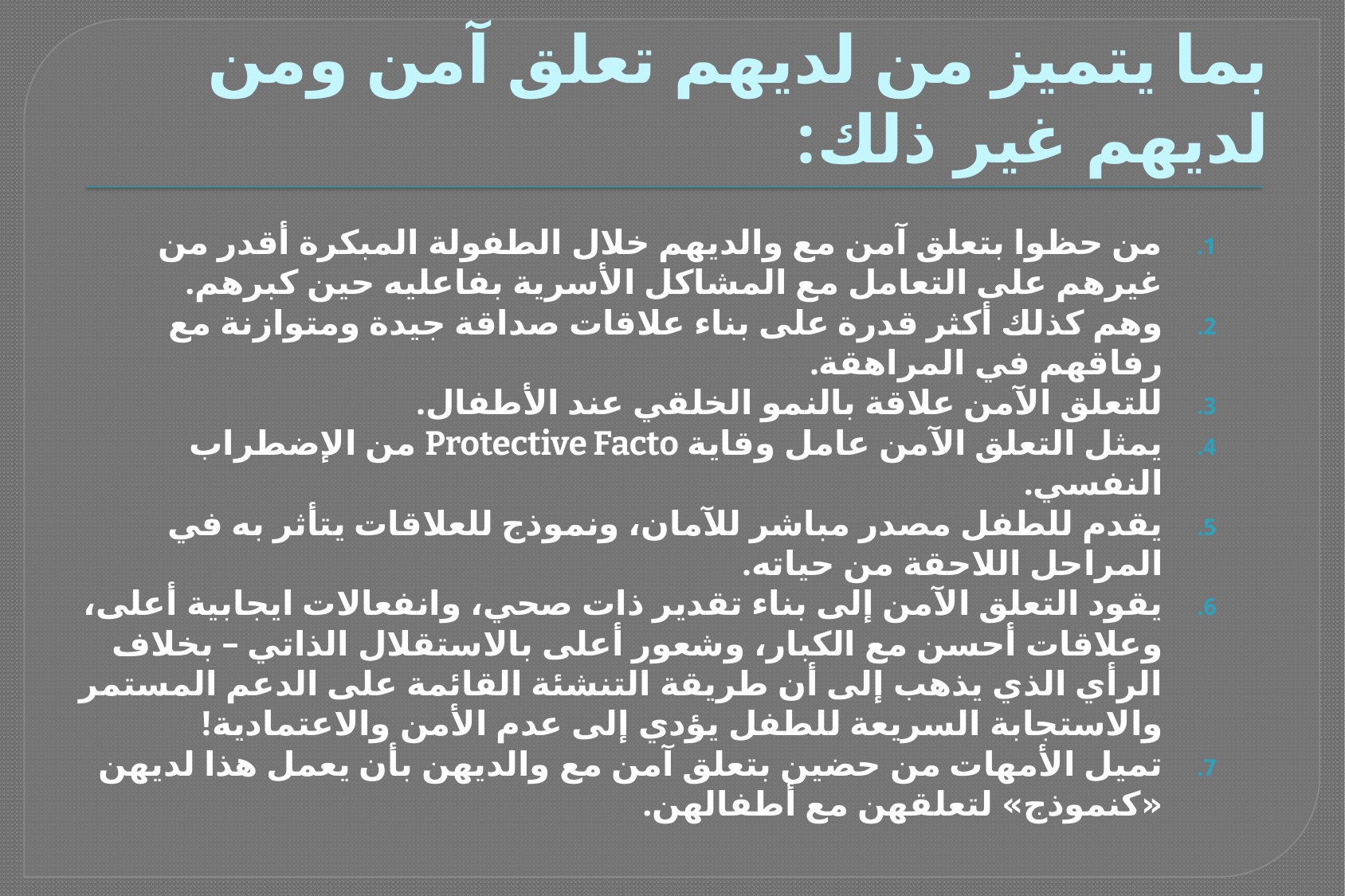

# بما يتميز من لديهم تعلق آمن ومن لديهم غير ذلك:
من حظوا بتعلق آمن مع والديهم خلال الطفولة المبكرة أقدر من غيرهم على التعامل مع المشاكل الأسرية بفاعليه حين كبرهم.
وهم كذلك أكثر قدرة على بناء علاقات صداقة جيدة ومتوازنة مع رفاقهم في المراهقة.
للتعلق الآمن علاقة بالنمو الخلقي عند الأطفال.
يمثل التعلق الآمن عامل وقاية Protective Facto من الإضطراب النفسي.
يقدم للطفل مصدر مباشر للآمان، ونموذج للعلاقات يتأثر به في المراحل اللاحقة من حياته.
يقود التعلق الآمن إلى بناء تقدير ذات صحي، وانفعالات ايجابية أعلى، وعلاقات أحسن مع الكبار، وشعور أعلى بالاستقلال الذاتي – بخلاف الرأي الذي يذهب إلى أن طريقة التنشئة القائمة على الدعم المستمر والاستجابة السريعة للطفل يؤدي إلى عدم الأمن والاعتمادية!
تميل الأمهات من حضين بتعلق آمن مع والديهن بأن يعمل هذا لديهن «كنموذج» لتعلقهن مع أطفالهن.